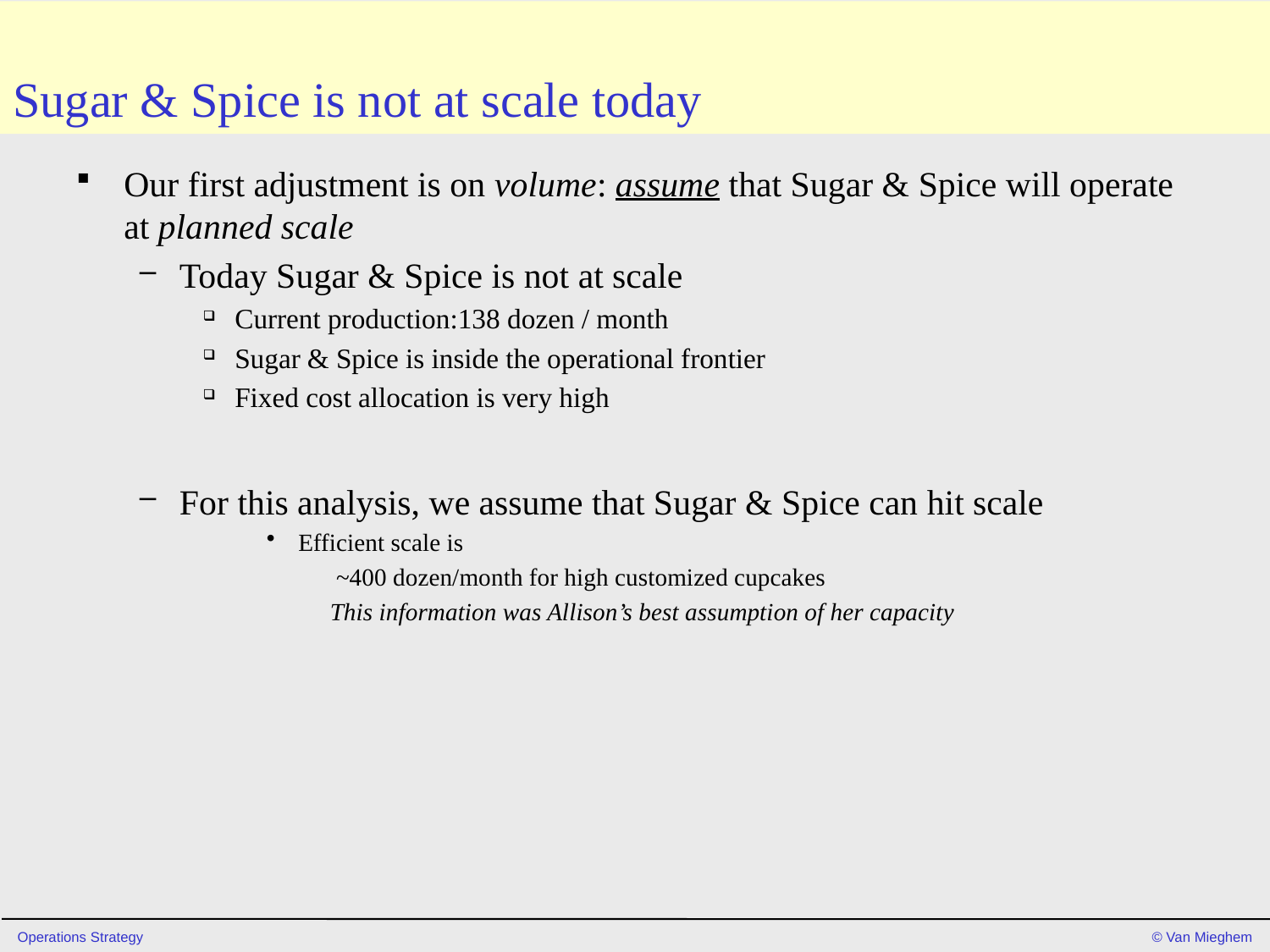

# Sugar & Spice is not at scale today
Our first adjustment is on volume: assume that Sugar & Spice will operate at planned scale
Today Sugar & Spice is not at scale
Current production:138 dozen / month
Sugar & Spice is inside the operational frontier
Fixed cost allocation is very high

For this analysis, we assume that Sugar & Spice can hit scale
Efficient scale is
 ~400 dozen/month for high customized cupcakes
This information was Allison’s best assumption of her capacity